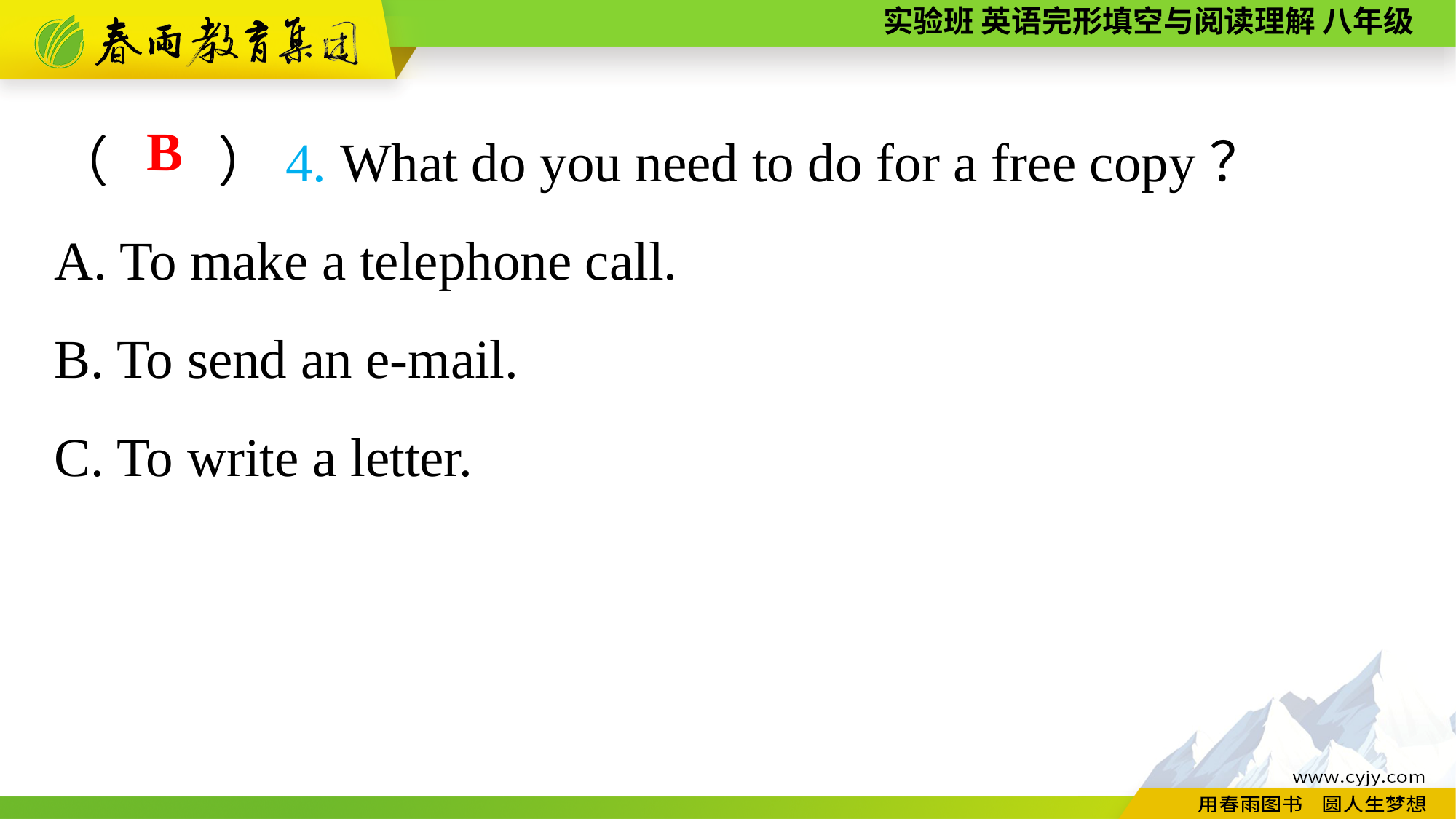

（　　）4. What do you need to do for a free copy？
A. To make a telephone call.
B. To send an e-mail.
C. To write a letter.
B